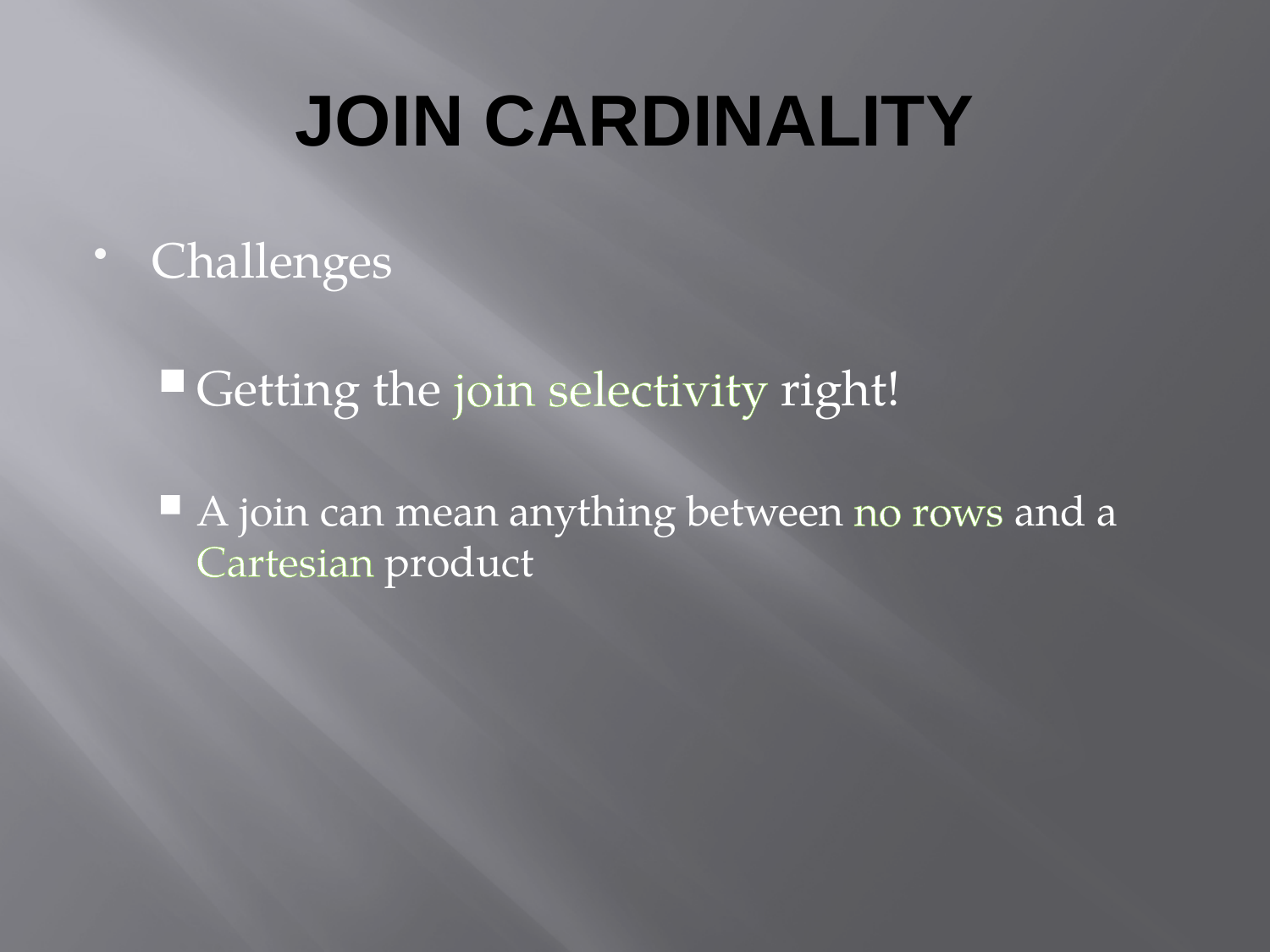

# JOIN CARDINALITY
Challenges
Getting the join selectivity right!
A join can mean anything between no rows and a Cartesian product